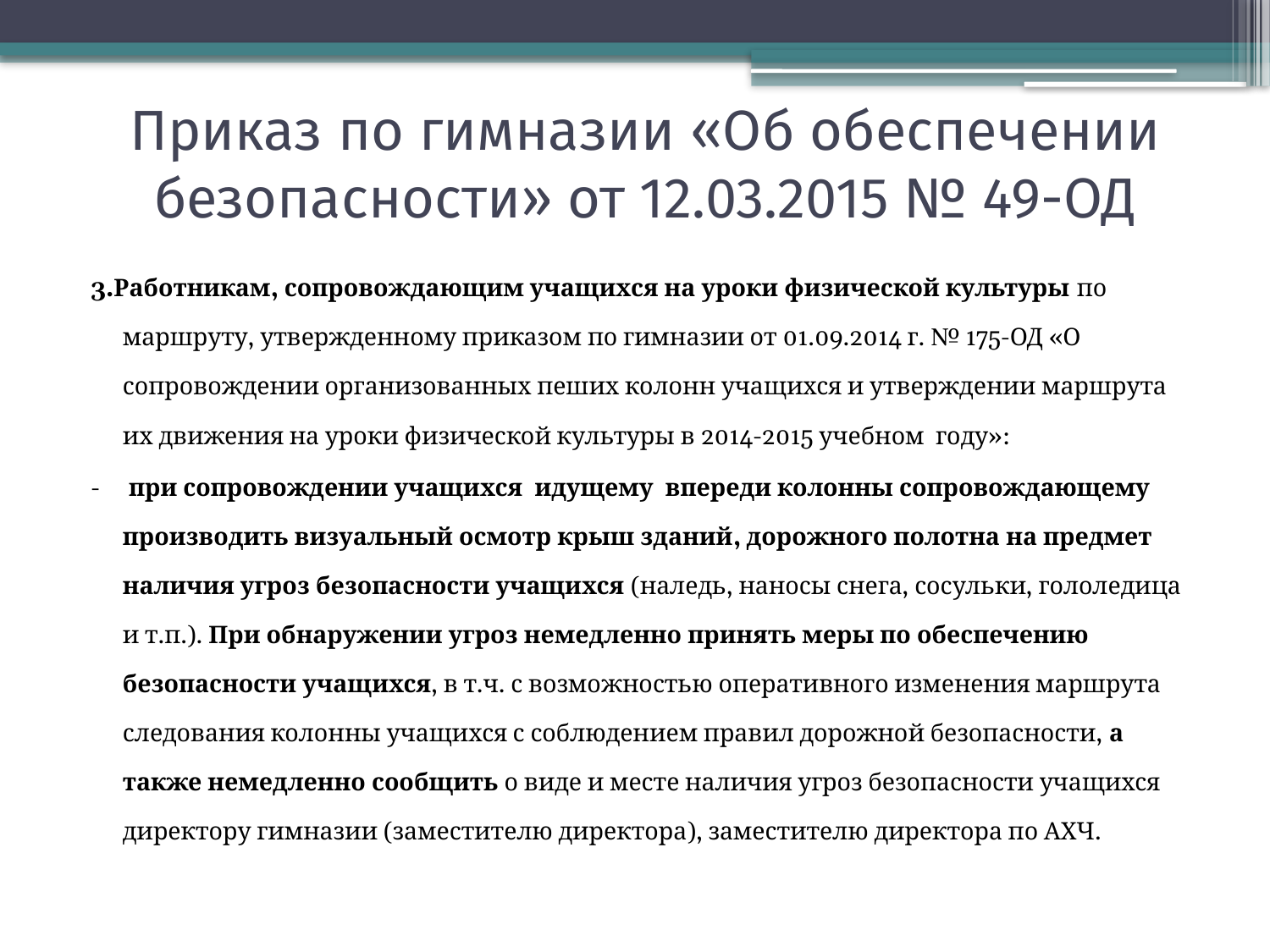

# Приказ по гимназии «Об обеспечении безопасности» от 12.03.2015 № 49-ОД
3.Работникам, сопровождающим учащихся на уроки физической культуры по маршруту, утвержденному приказом по гимназии от 01.09.2014 г. № 175-ОД «О сопровождении организованных пеших колонн учащихся и утверждении маршрута их движения на уроки физической культуры в 2014-2015 учебном  году»:
-     при сопровождении учащихся  идущему  впереди колонны сопровождающему производить визуальный осмотр крыш зданий, дорожного полотна на предмет наличия угроз безопасности учащихся (наледь, наносы снега, сосульки, гололедица и т.п.). При обнаружении угроз немедленно принять меры по обеспечению безопасности учащихся, в т.ч. с возможностью оперативного изменения маршрута следования колонны учащихся с соблюдением правил дорожной безопасности, а также немедленно сообщить о виде и месте наличия угроз безопасности учащихся директору гимназии (заместителю директора), заместителю директора по АХЧ.